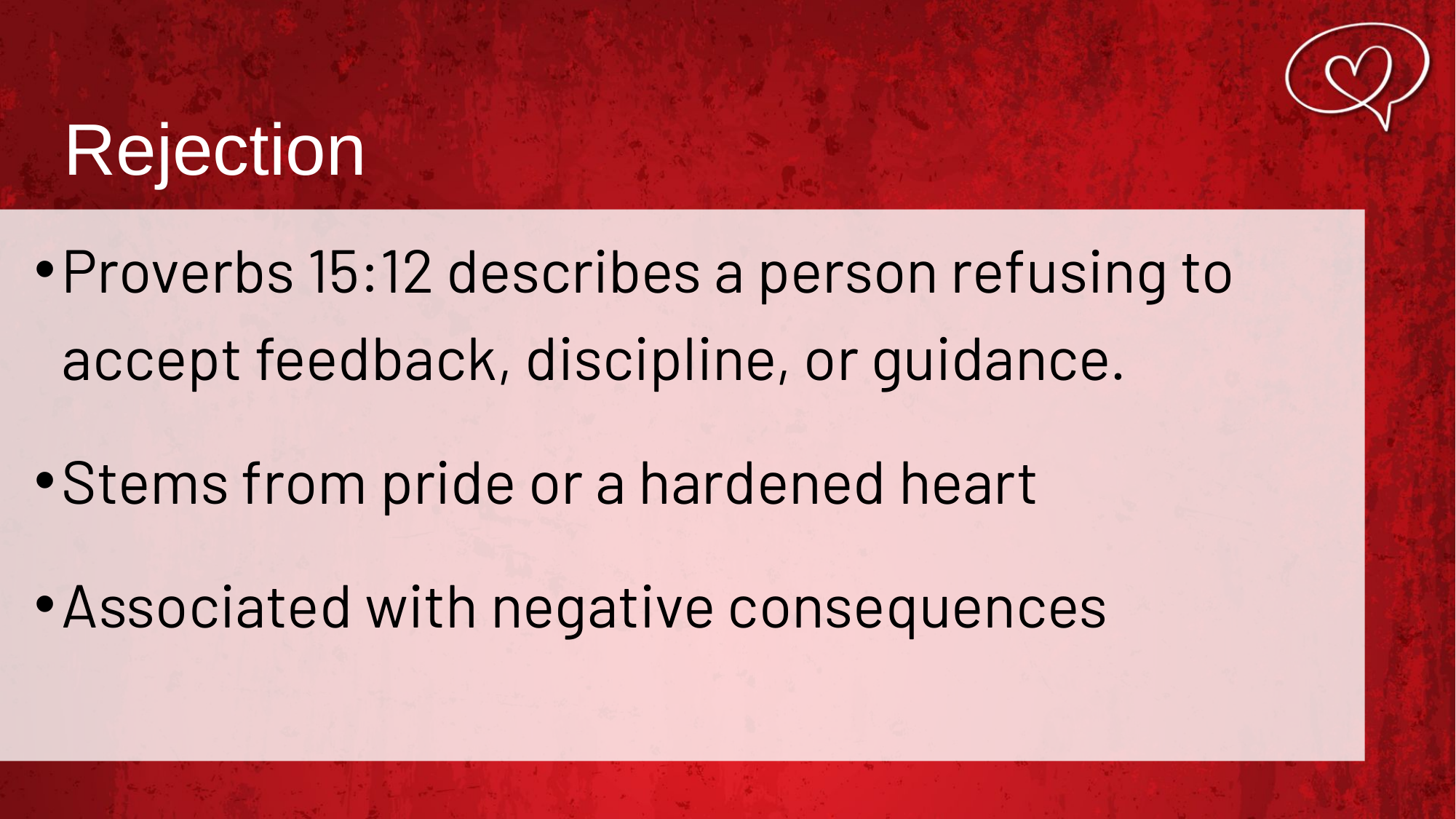

# Rejection
Proverbs 15:12 describes a person refusing to accept feedback, discipline, or guidance.
Stems from pride or a hardened heart
Associated with negative consequences